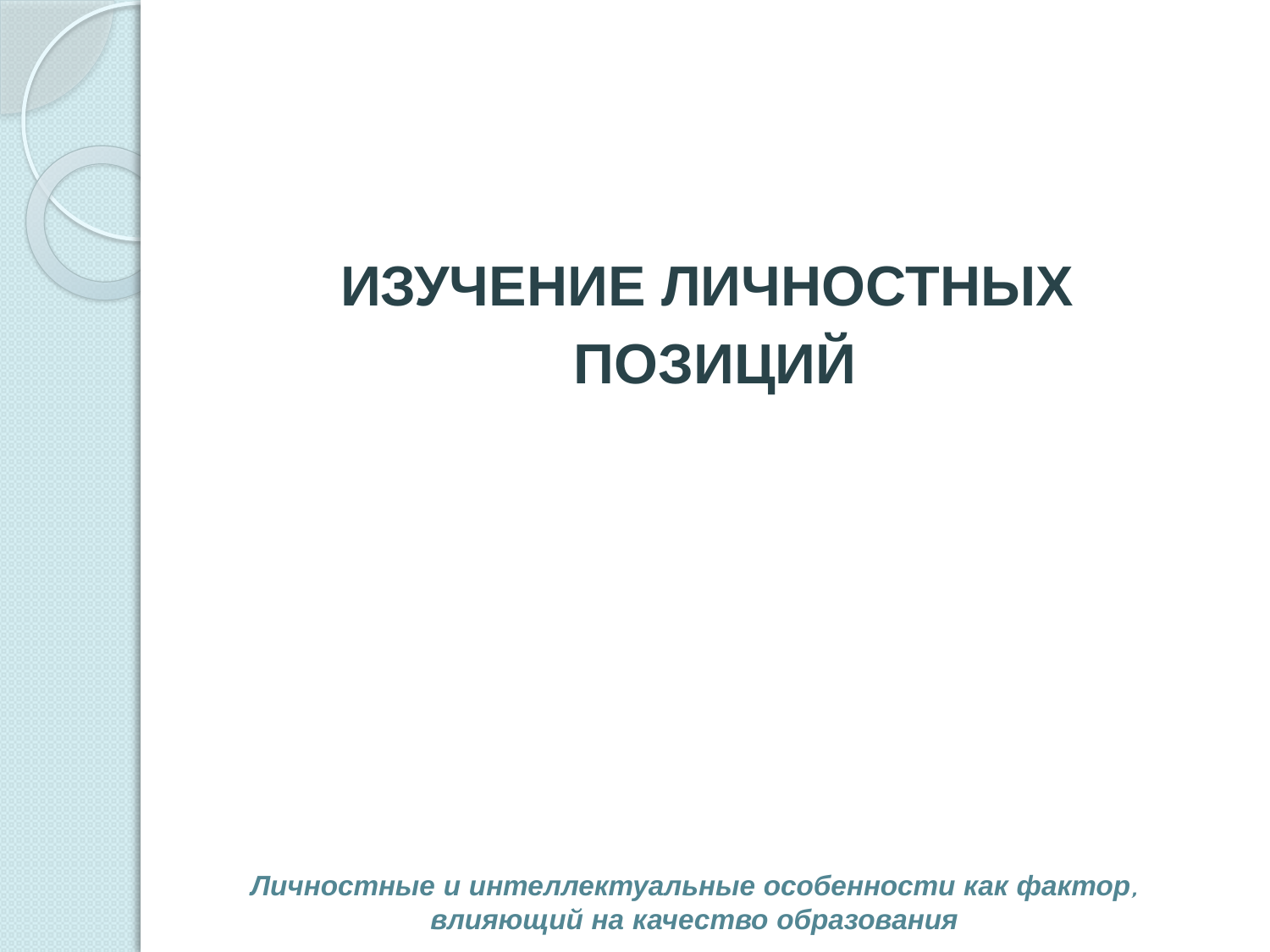

ИЗУЧЕНИЕ ЛИЧНОСТНЫХ
ПОЗИЦИЙ
Личностные и интеллектуальные особенности как фактор, влияющий на качество образования